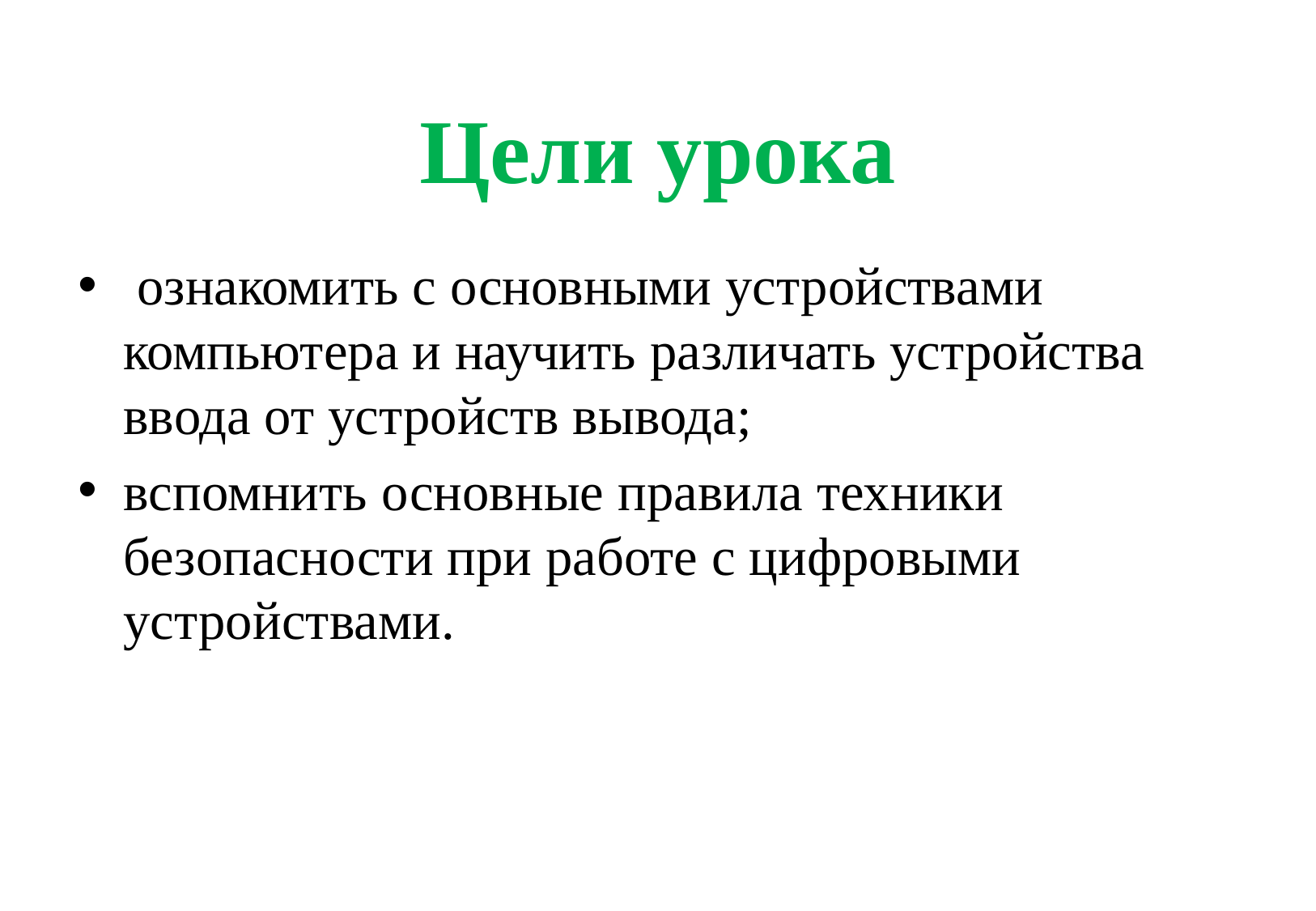

# Цели урока
 ознакомить с основными устройствами компьютера и научить различать устройства ввода от устройств вывода;
вспомнить основные правила техники безопасности при работе с цифровыми устройствами.